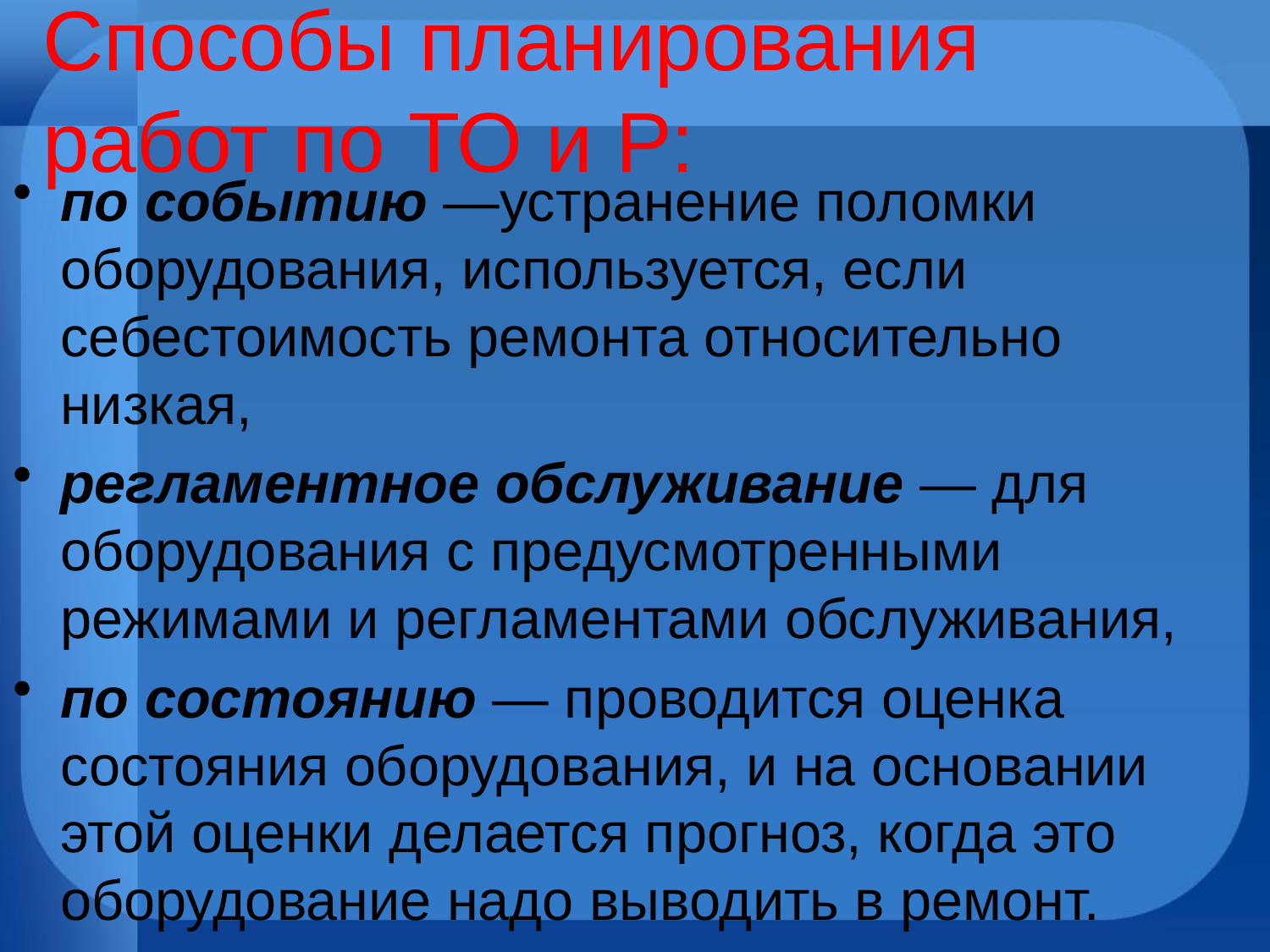

# Способы планирования работ по ТО и Р:
по событию —устранение поломки оборудования, используется, если себестоимость ремонта относительно низкая,
регламентное обслуживание — для оборудования с предусмотренными режимами и регламентами обслуживания,
по состоянию — проводится оценка состояния оборудования, и на основании этой оценки делается прогноз, когда это оборудование надо выводить в ремонт.